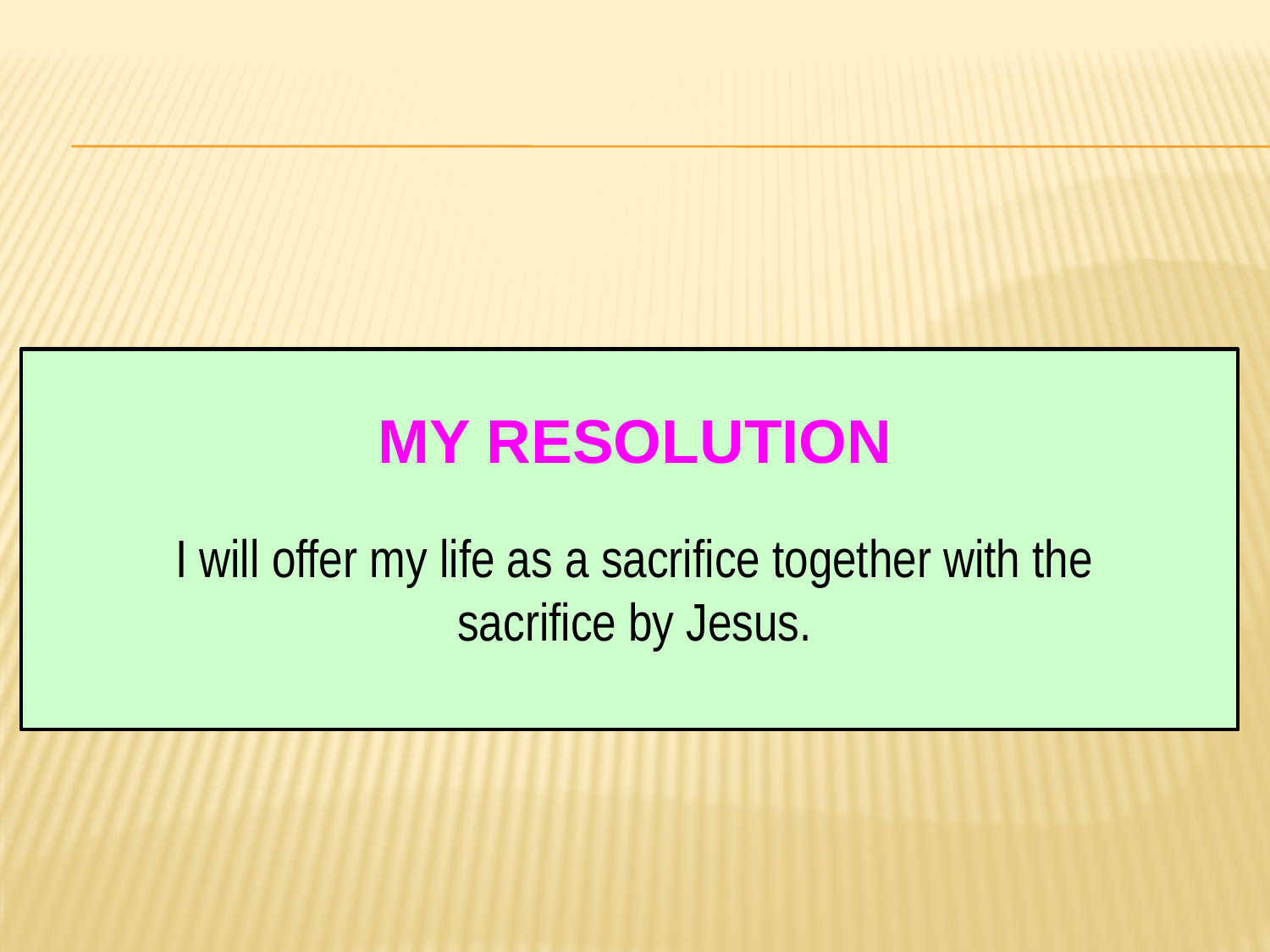

# My Resolution
I will offer my life as a sacrifice together with the sacrifice by Jesus.